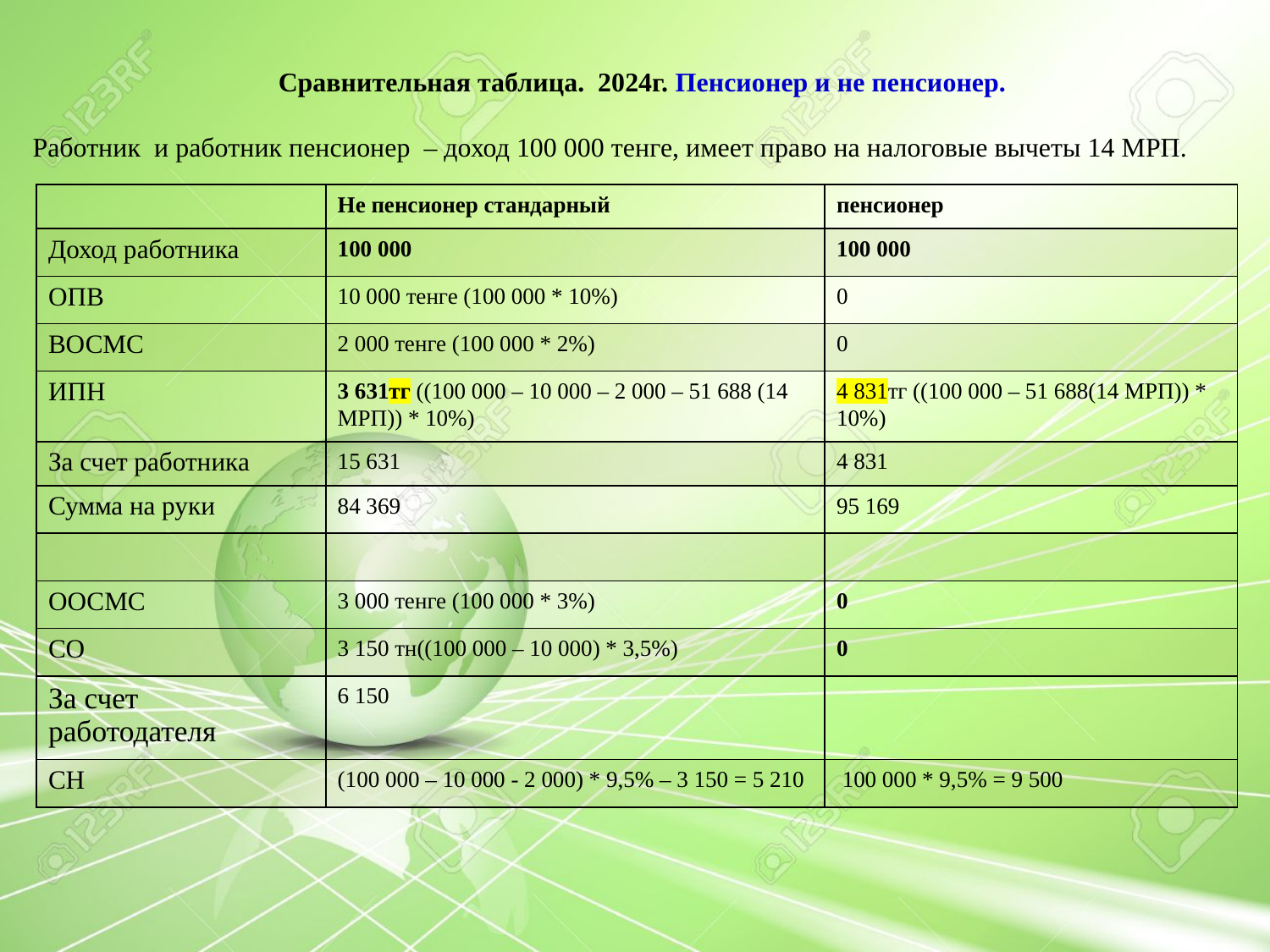

Сравнительная таблица.  2024г. Пенсионер и не пенсионер.

Работник  и работник пенсионер  – доход 100 000 тенге, имеет право на налоговые вычеты 14 МРП.
|  | Не пенсионер стандарный | пенсионер |
| --- | --- | --- |
| Доход работника | 100 000 | 100 000 |
| ОПВ | 10 000 тенге (100 000 \* 10%) | 0 |
| ВОСМС | 2 000 тенге (100 000 \* 2%) | 0 |
| ИПН | 3 631тг ((100 000 – 10 000 – 2 000 – 51 688 (14 МРП)) \* 10%) | 4 831тг ((100 000 – 51 688(14 МРП)) \* 10%) |
| За счет работника | 15 631 | 4 831 |
| Сумма на руки | 84 369 | 95 169 |
|  |  |  |
| ООСМС | 3 000 тенге (100 000 \* 3%) | 0 |
| СО | 3 150 тн((100 000 – 10 000) \* 3,5%) | 0 |
| За счет работодателя | 6 150 |  |
| СН | (100 000 – 10 000 - 2 000) \* 9,5% – 3 150 = 5 210 | 100 000 \* 9,5% = 9 500 |